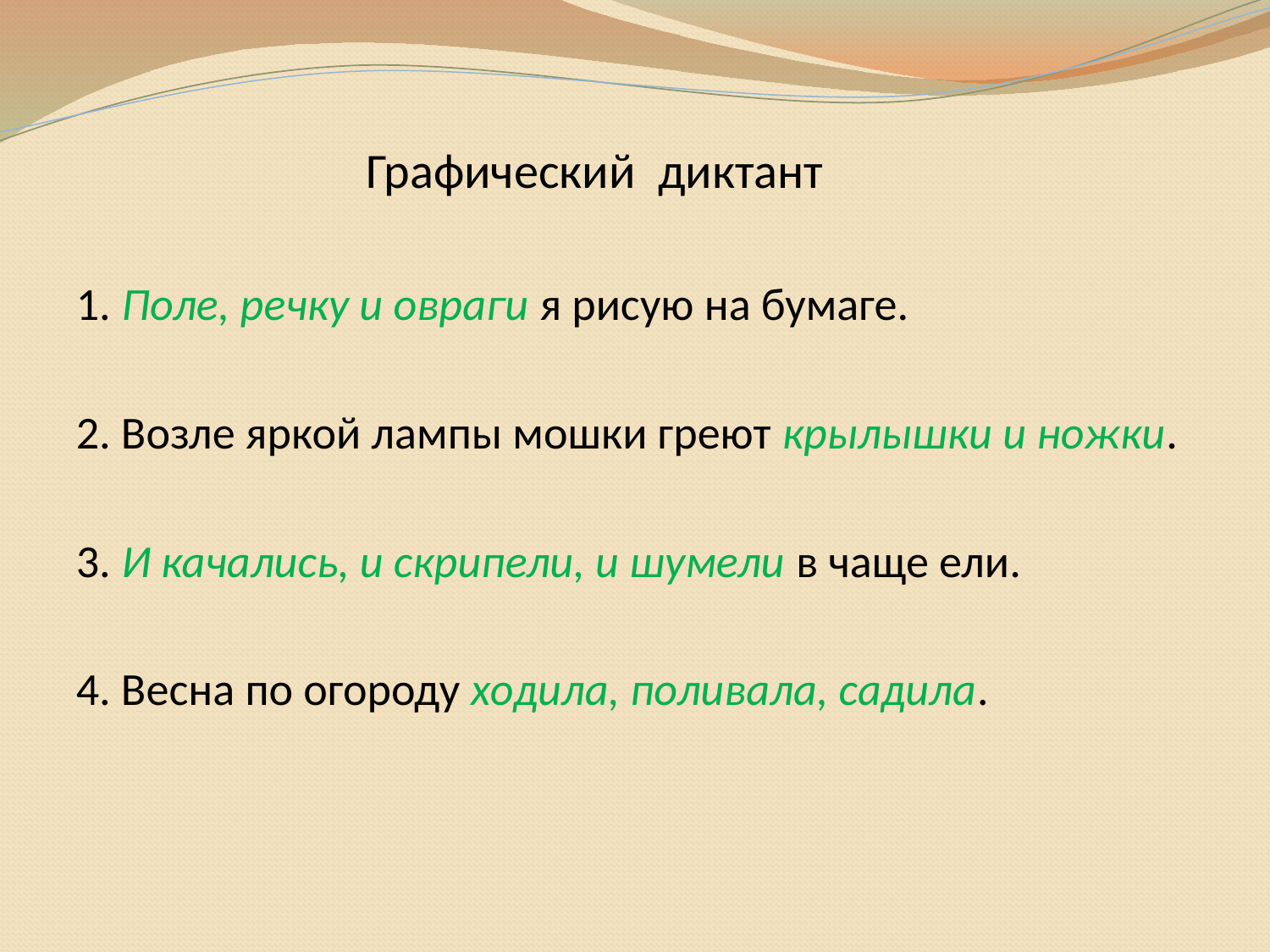

# Графический  диктант
1. Поле, речку и овраги я рисую на бумаге.

2. Возле яркой лампы мошки греют крылышки и ножки.

3. И качались, и скрипели, и шумели в чаще ели.

4. Весна по огороду ходила, поливала, садила.